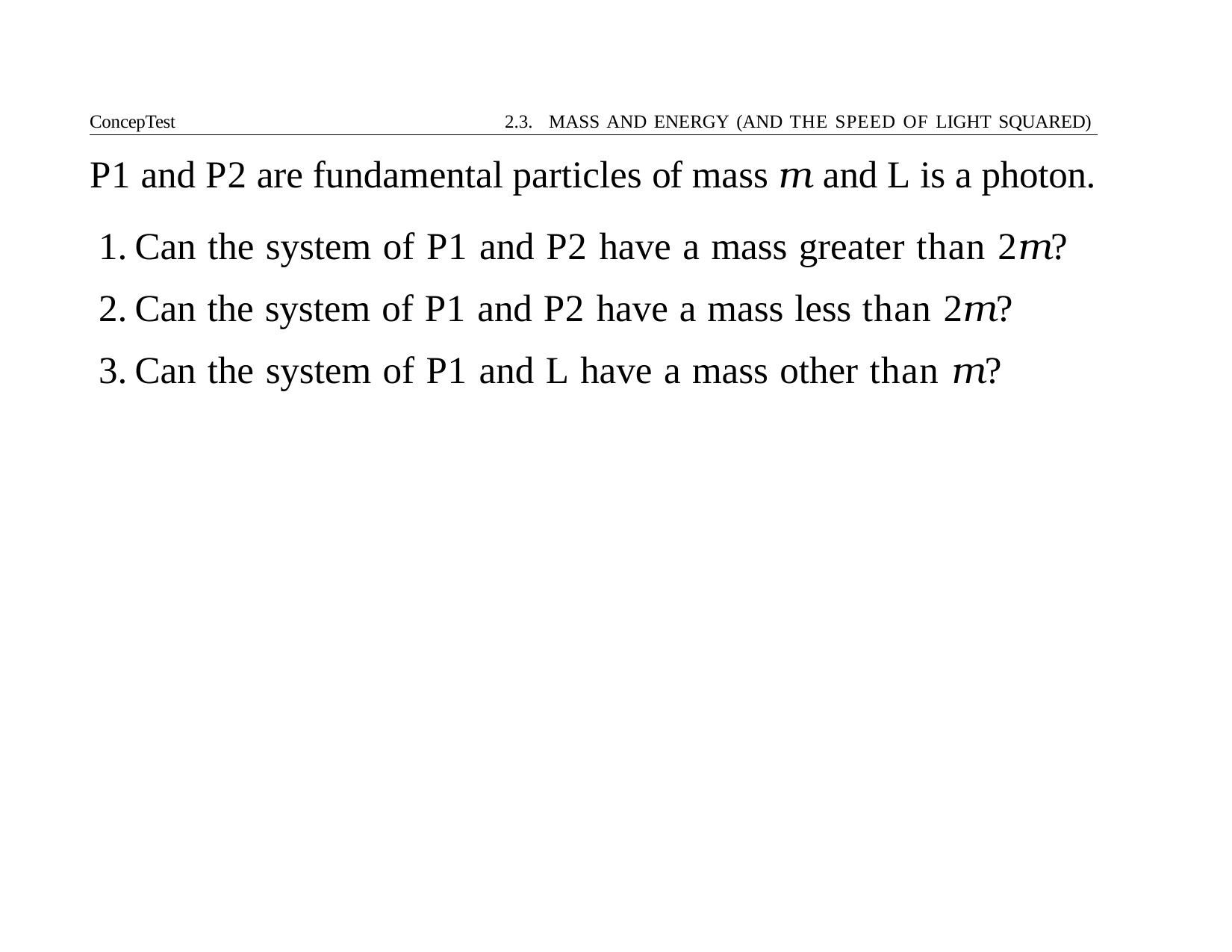

ConcepTest	2.3.  MASS AND ENERGY (AND THE SPEED OF LIGHT SQUARED)

# P1 and P2 are fundamental particles of mass m and L is a photon.
Can the system of P1 and P2 have a mass greater than 2m?
Can the system of P1 and P2 have a mass less than 2m?
Can the system of P1 and L have a mass other than m?